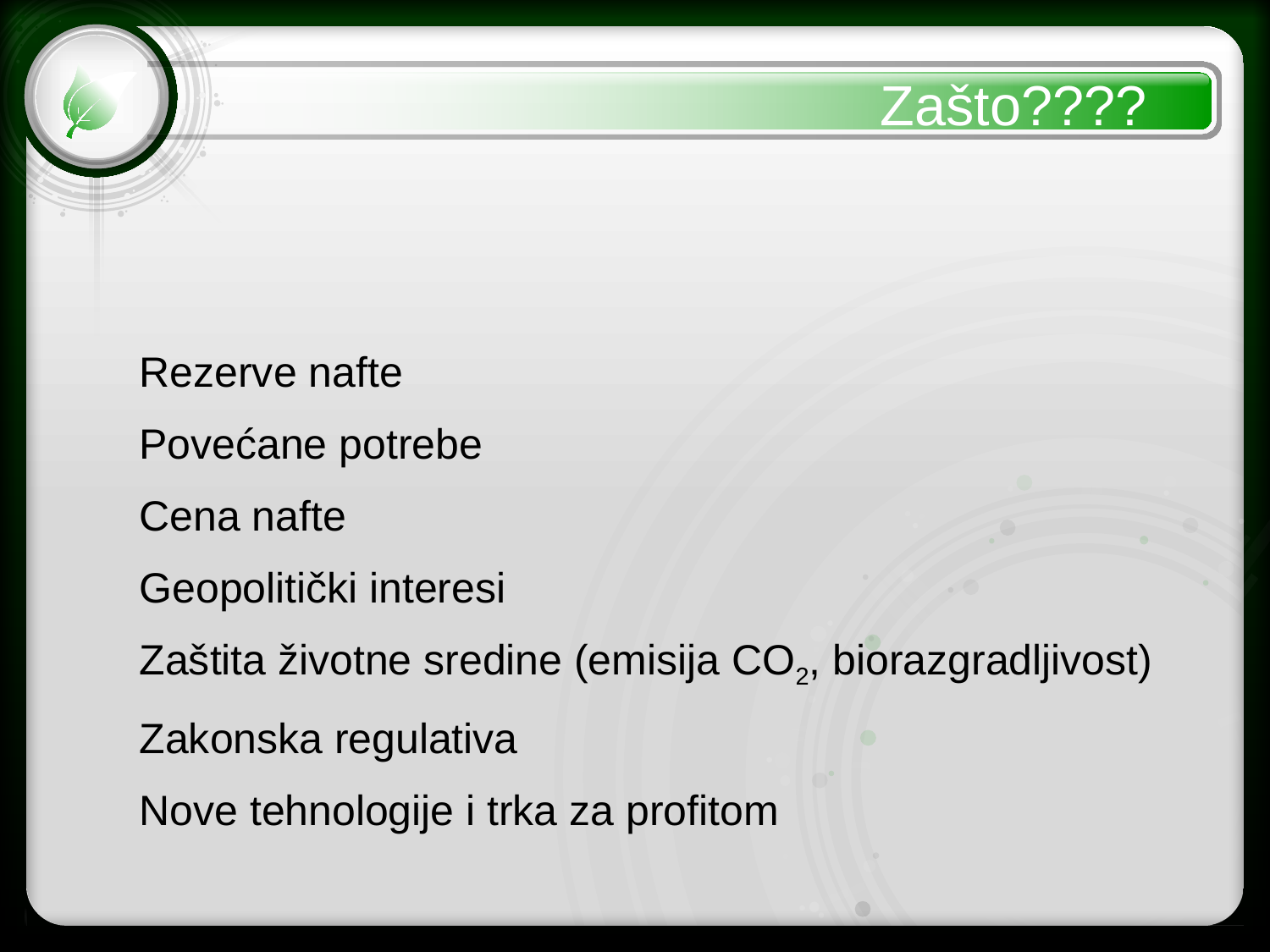

Zašto????
Rezerve nafte
Povećane potrebe
Cena nafte
Geopolitički interesi
Zaštita životne sredine (emisija CO2, biorazgradljivost)
Zakonska regulativa
Nove tehnologije i trka za profitom